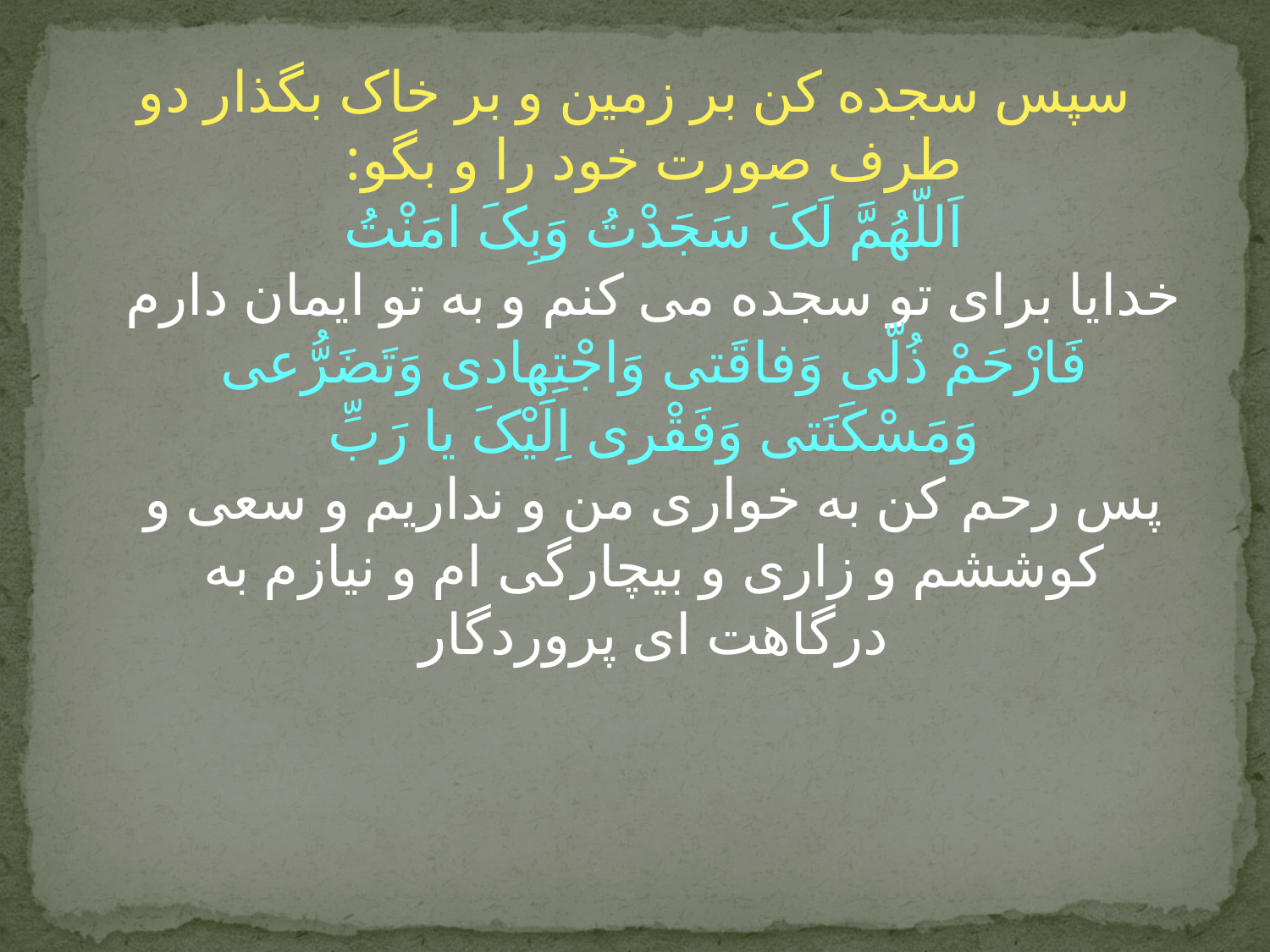

#
سپس سجده کن بر زمین و بر خاک بگذار دو طرف صورت خود را و بگو:
اَللّهُمَّ لَکَ سَجَدْتُ وَبِکَ امَنْتُ
خدایا براى تو سجده مى ‏کنم و به تو ایمان دارم‏
فَارْحَمْ ذُلّى‏ وَفاقَتى‏ وَاجْتِهادى‏ وَتَضَرُّعى وَمَسْکَنَتى‏ وَفَقْرى اِلَیْکَ یا رَبِّ
پس رحم کن به خوارى من و نداریم و سعى و کوششم و زارى و بیچارگى ‏ام و نیازم به درگاهت اى پروردگار